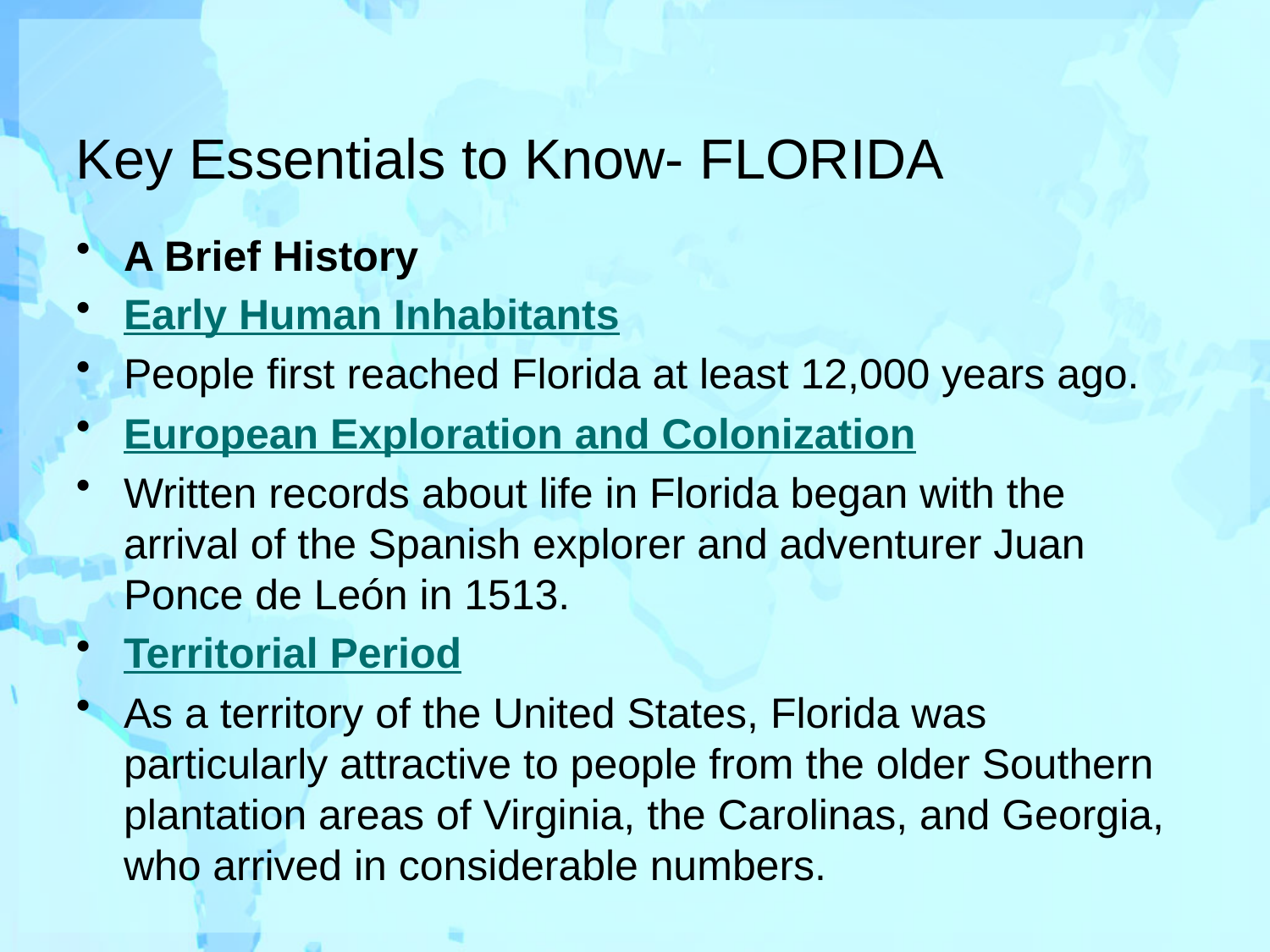

# Key Essentials to Know- FLORIDA
A Brief History
Early Human Inhabitants
People first reached Florida at least 12,000 years ago.
European Exploration and Colonization
Written records about life in Florida began with the arrival of the Spanish explorer and adventurer Juan Ponce de León in 1513.
Territorial Period
As a territory of the United States, Florida was particularly attractive to people from the older Southern plantation areas of Virginia, the Carolinas, and Georgia, who arrived in considerable numbers.